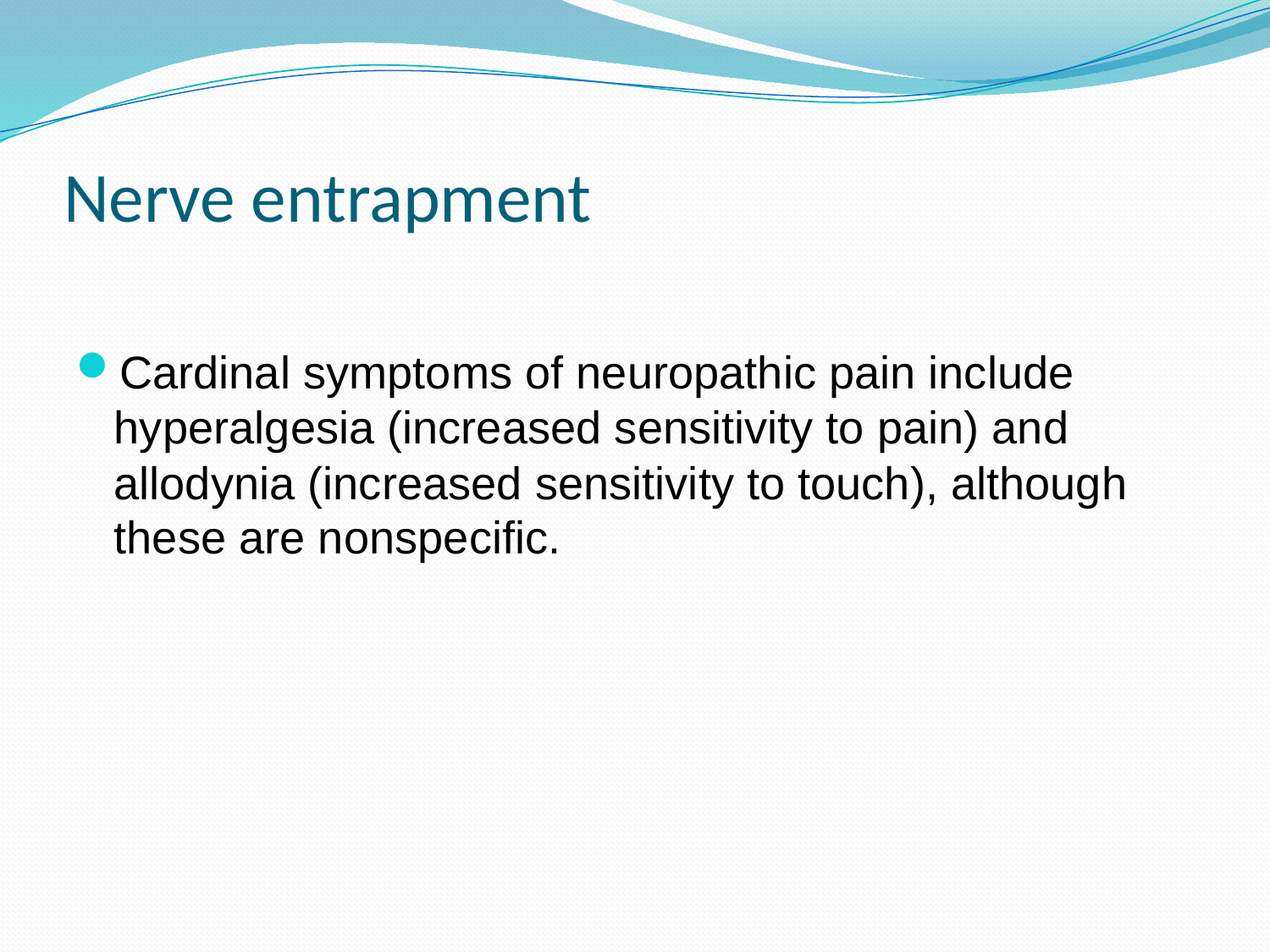

# Nerve entrapment

Cardinal symptoms of neuropathic pain include hyperalgesia (increased sensitivity to pain) and allodynia (increased sensitivity to touch), although these are nonspecific.